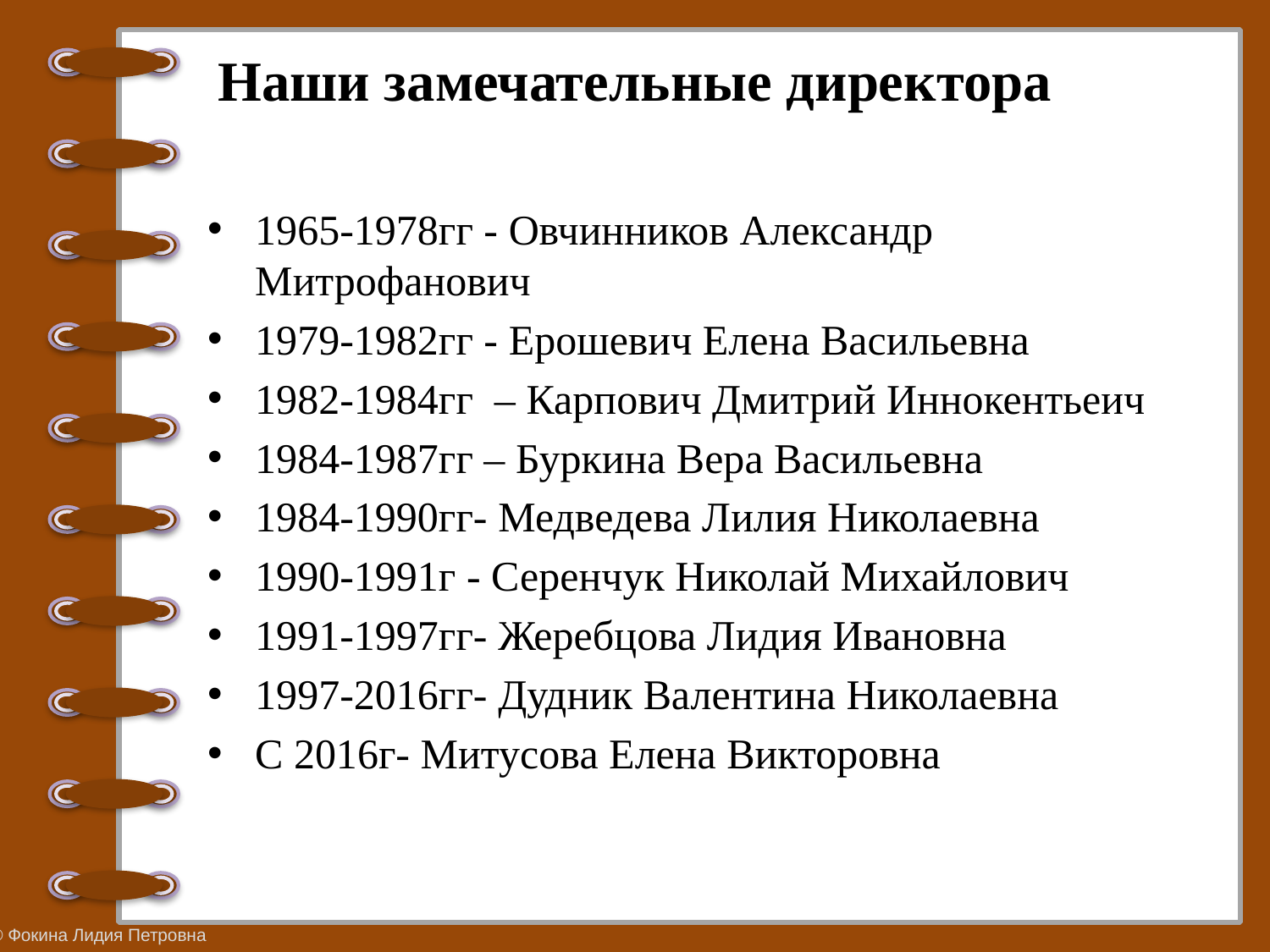

# Наши замечательные директора
1965-1978гг - Овчинников Александр Митрофанович
1979-1982гг - Ерошевич Елена Васильевна
1982-1984гг  – Карпович Дмитрий Иннокентьеич
1984-1987гг – Буркина Вера Васильевна
1984-1990гг- Медведева Лилия Николаевна
1990-1991г - Серенчук Николай Михайлович
1991-1997гг- Жеребцова Лидия Ивановна
1997-2016гг- Дудник Валентина Николаевна
С 2016г- Митусова Елена Викторовна